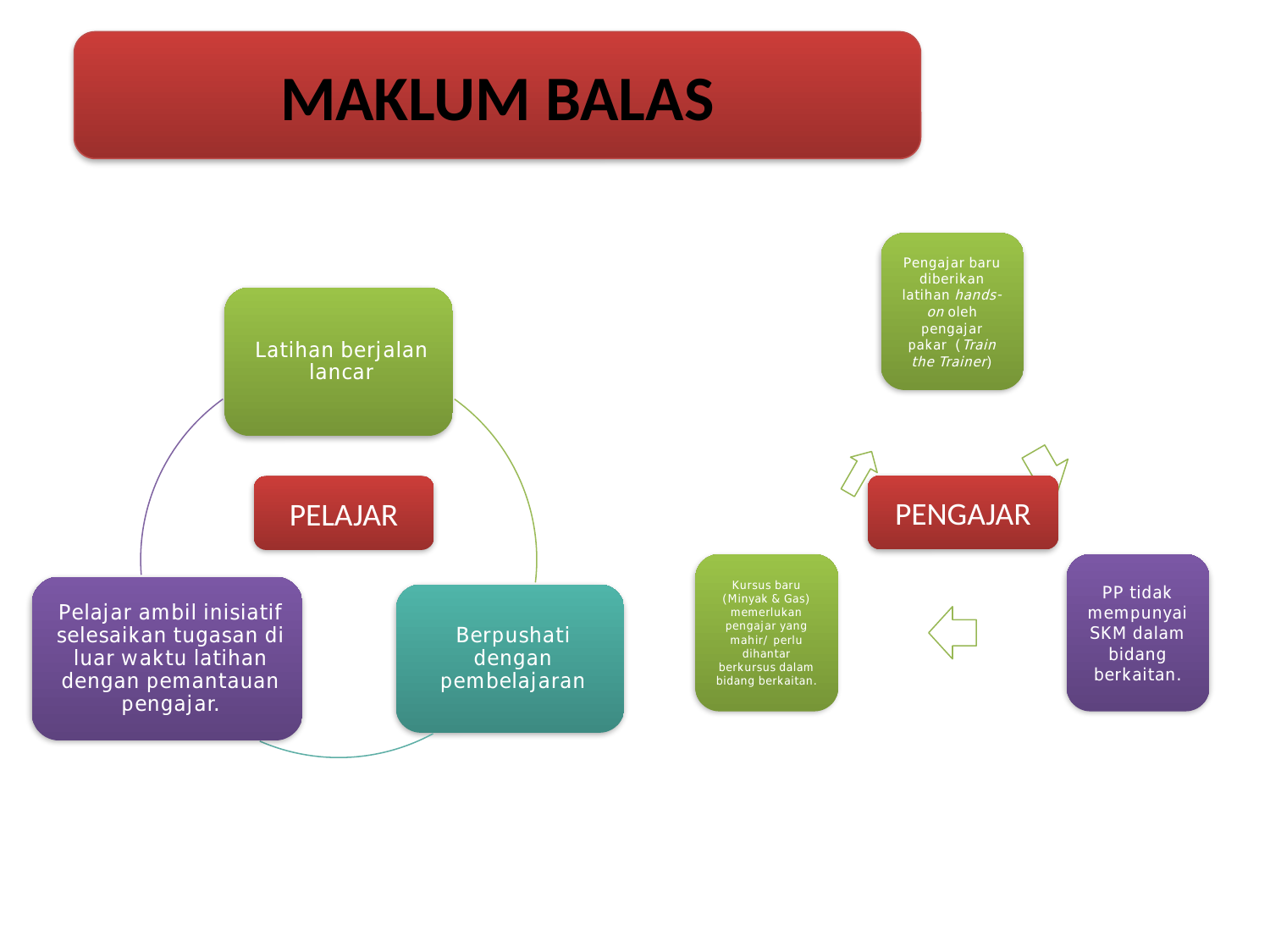

MAKLUM BALAS
#
Pengajar baru diberikan latihan hands-on oleh pengajar pakar  (Train the Trainer)
PP tidak mempunyai SKM dalam bidang berkaitan.
Kursus baru (Minyak & Gas) memerlukan pengajar yang mahir/ perlu dihantar berkursus dalam bidang berkaitan.
Latihan berjalan lancar
Berpushati dengan pembelajaran
Pelajar ambil inisiatif selesaikan tugasan di luar waktu latihan dengan pemantauan pengajar.
PENGAJAR
PELAJAR